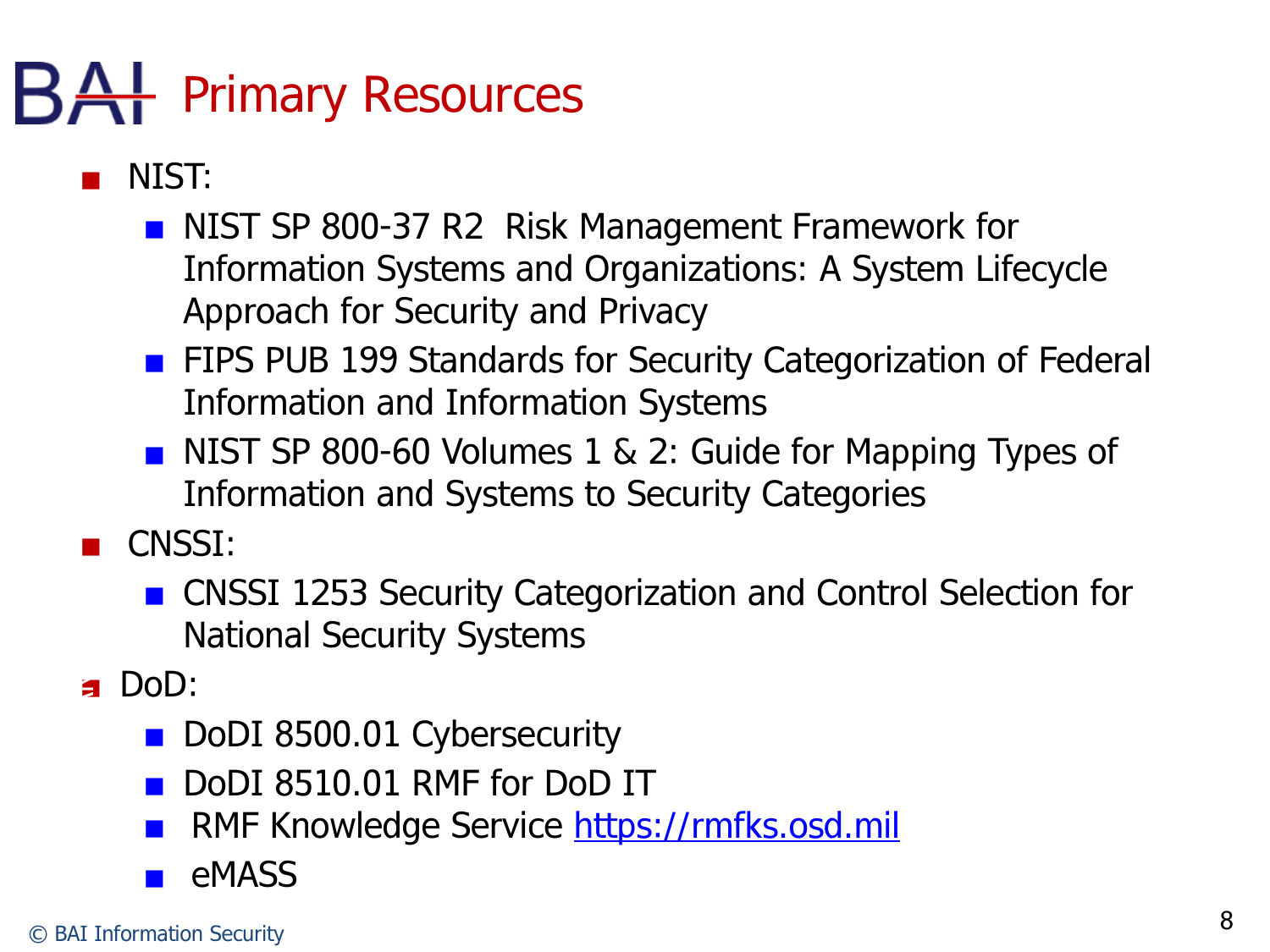

# Primary Resources
NIST:
NIST SP 800-37 R2  Risk Management Framework for Information Systems and Organizations: A System Lifecycle Approach for Security and Privacy
FIPS PUB 199 Standards for Security Categorization of Federal Information and Information Systems
NIST SP 800-60 Volumes 1 & 2: Guide for Mapping Types of Information and Systems to Security Categories
CNSSI:
CNSSI 1253 Security Categorization and Control Selection for National Security Systems
DoD:
DoDI 8500.01 Cybersecurity
DoDI 8510.01 RMF for DoD IT
RMF Knowledge Service https://rmfks.osd.mil
eMASS

Categorize  Guidance